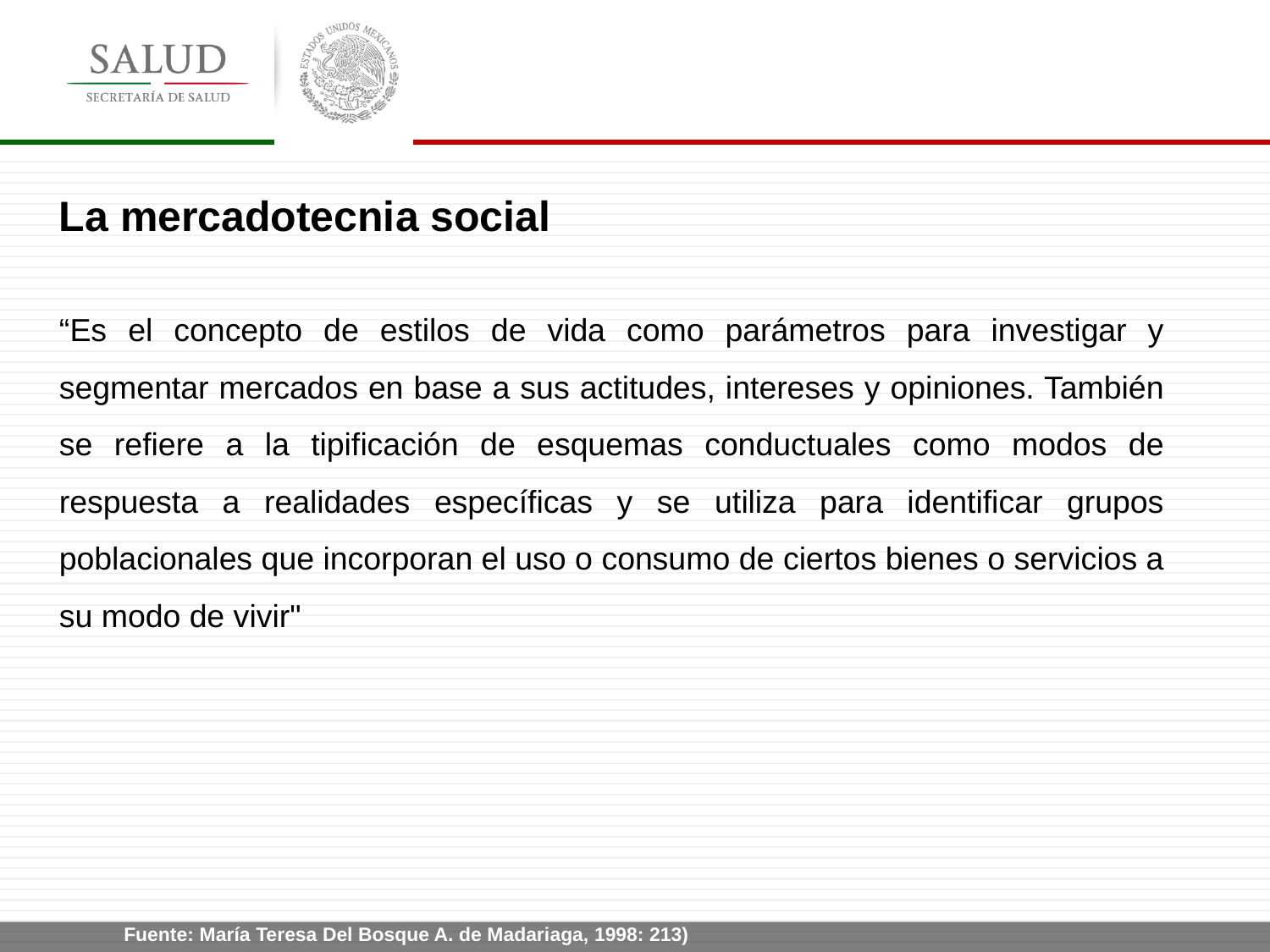

La mercadotecnia social

“Es el concepto de estilos de vida como parámetros para investigar y segmentar mercados en base a sus actitudes, intereses y opiniones. También se refiere a la tipificación de esquemas conductuales como modos de respuesta a realidades específicas y se utiliza para identificar grupos poblacionales que incorporan el uso o consumo de ciertos bienes o servicios a su modo de vivir"
Fuente: María Teresa Del Bosque A. de Madariaga, 1998: 213)